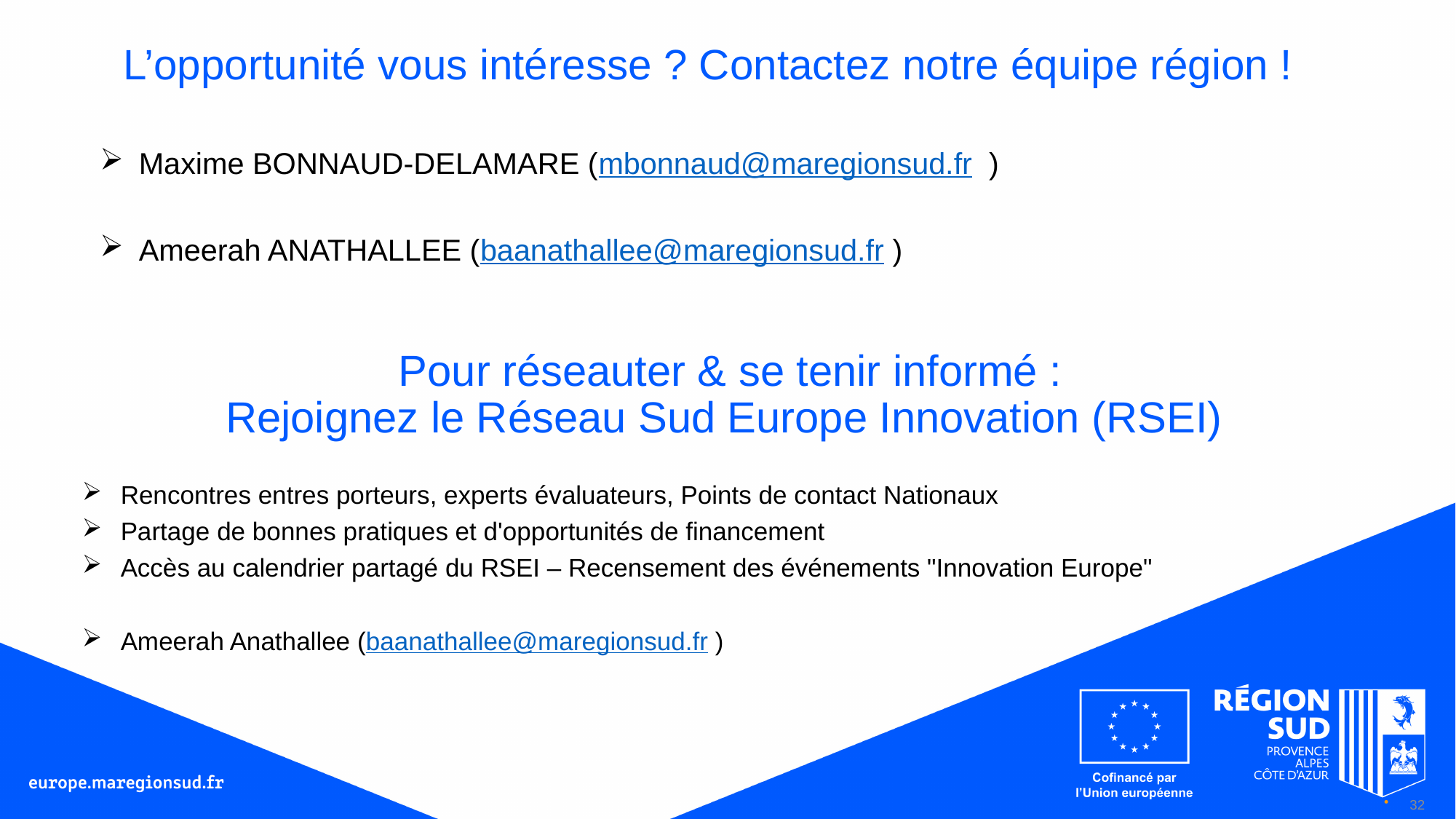

# L’opportunité vous intéresse ? Contactez notre équipe région !

Maxime BONNAUD-DELAMARE (mbonnaud@maregionsud.fr  )

Ameerah ANATHALLEE (baanathallee@maregionsud.fr )

Pour réseauter & se tenir informé :
Rejoignez le Réseau Sud Europe Innovation (RSEI)
Rencontres entres porteurs, experts évaluateurs, Points de contact Nationaux
Partage de bonnes pratiques et d'opportunités de financement
Accès au calendrier partagé du RSEI – Recensement des événements "Innovation Europe"

Ameerah Anathallee (baanathallee@maregionsud.fr )

32